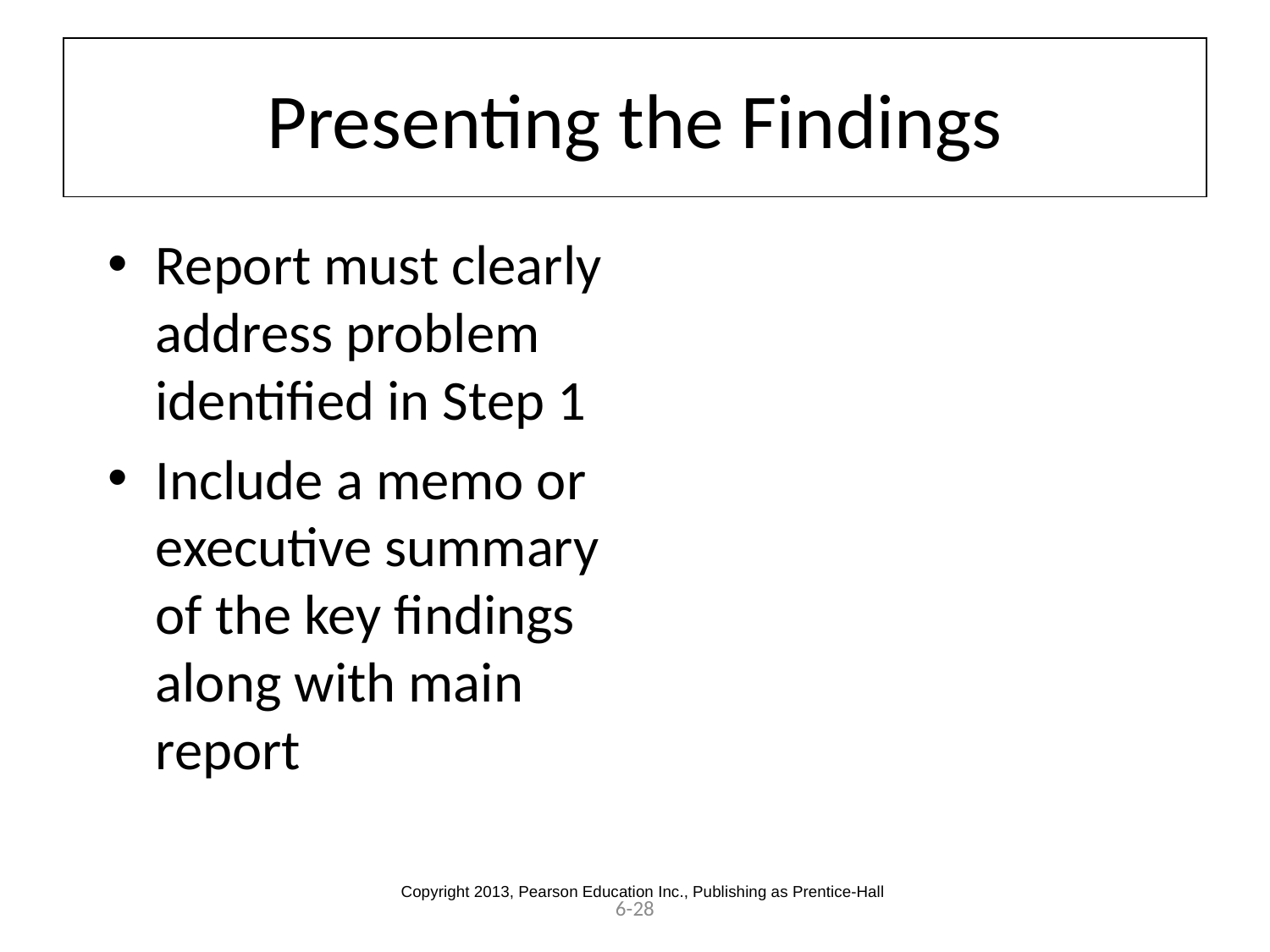

# Presenting the Findings
Report must clearly address problem identified in Step 1
Include a memo or executive summary of the key findings along with main report

Copyright 2013, Pearson Education Inc., Publishing as Prentice-Hall

6-28